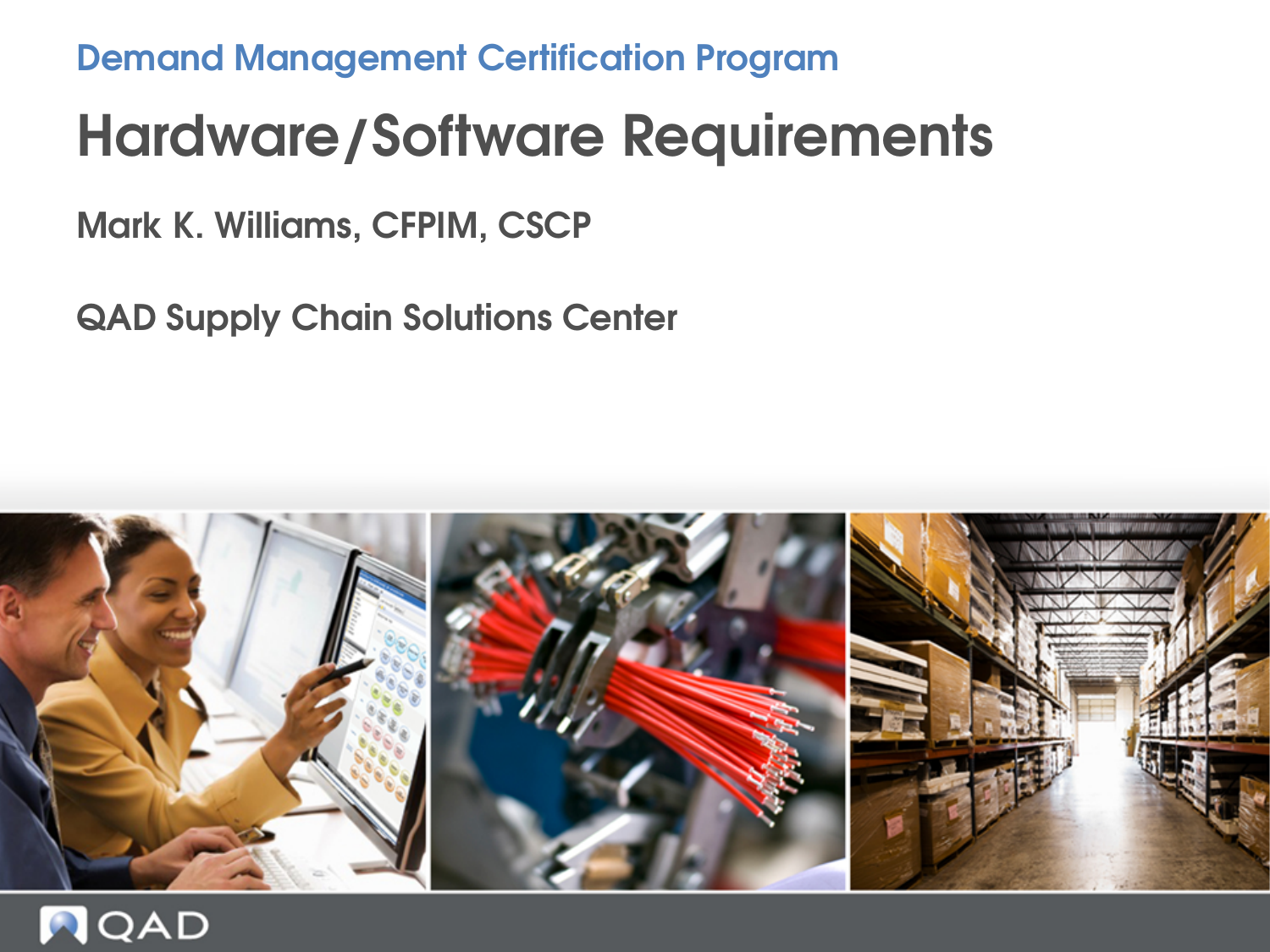

Demand Management Certification Program
# Hardware/Software Requirements
Mark K. Williams, CFPIM, CSCP
QAD Supply Chain Solutions Center